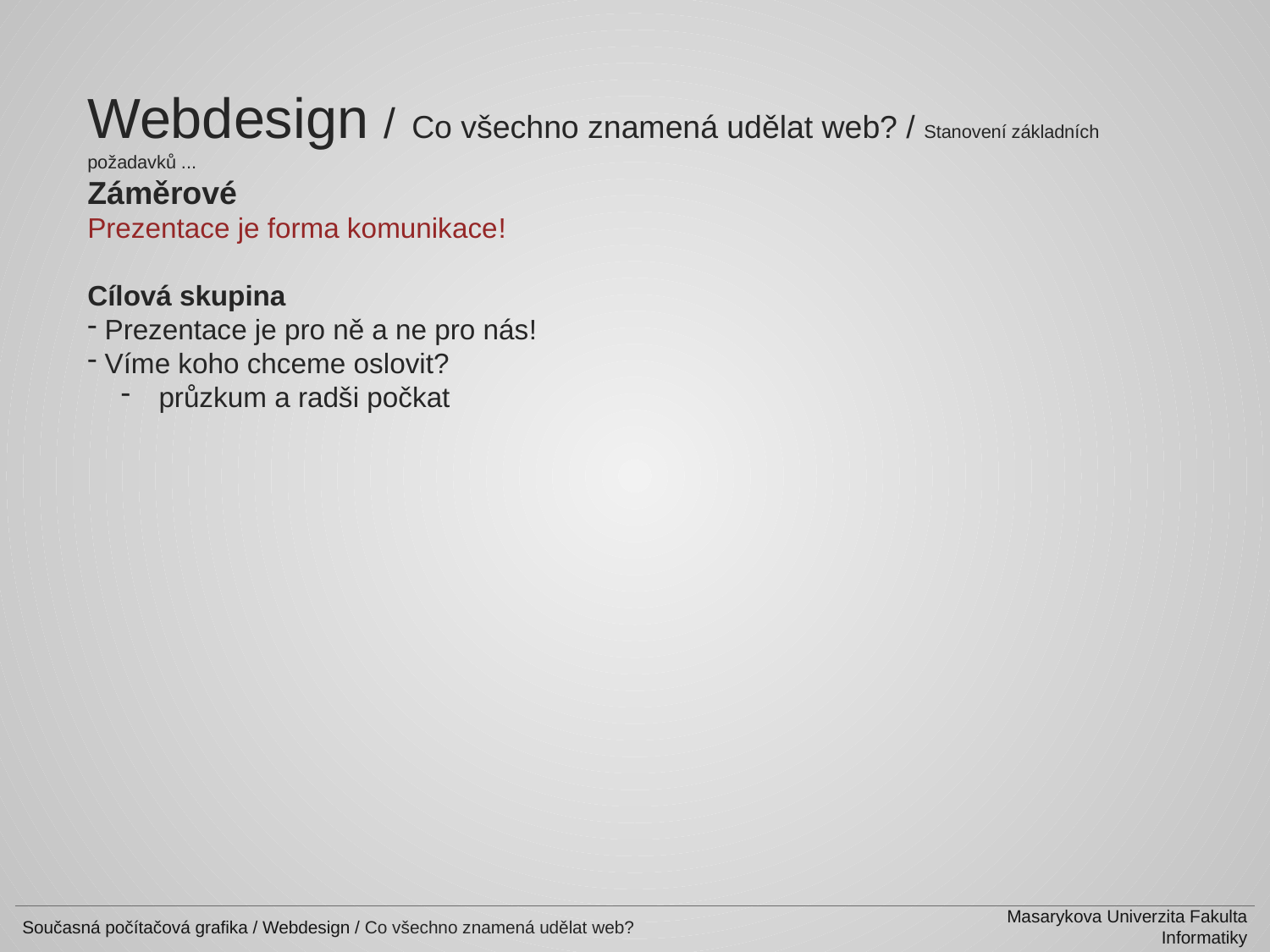

Webdesign / Co všechno znamená udělat web? / Stanovení základních požadavků ...
Záměrové
Prezentace je forma komunikace!

Cílová skupina
 Prezentace je pro ně a ne pro nás!
 Víme koho chceme oslovit?
 průzkum a radši počkat
Současná počítačová grafika / Webdesign / Co všechno znamená udělat web?
Masarykova Univerzita Fakulta Informatiky